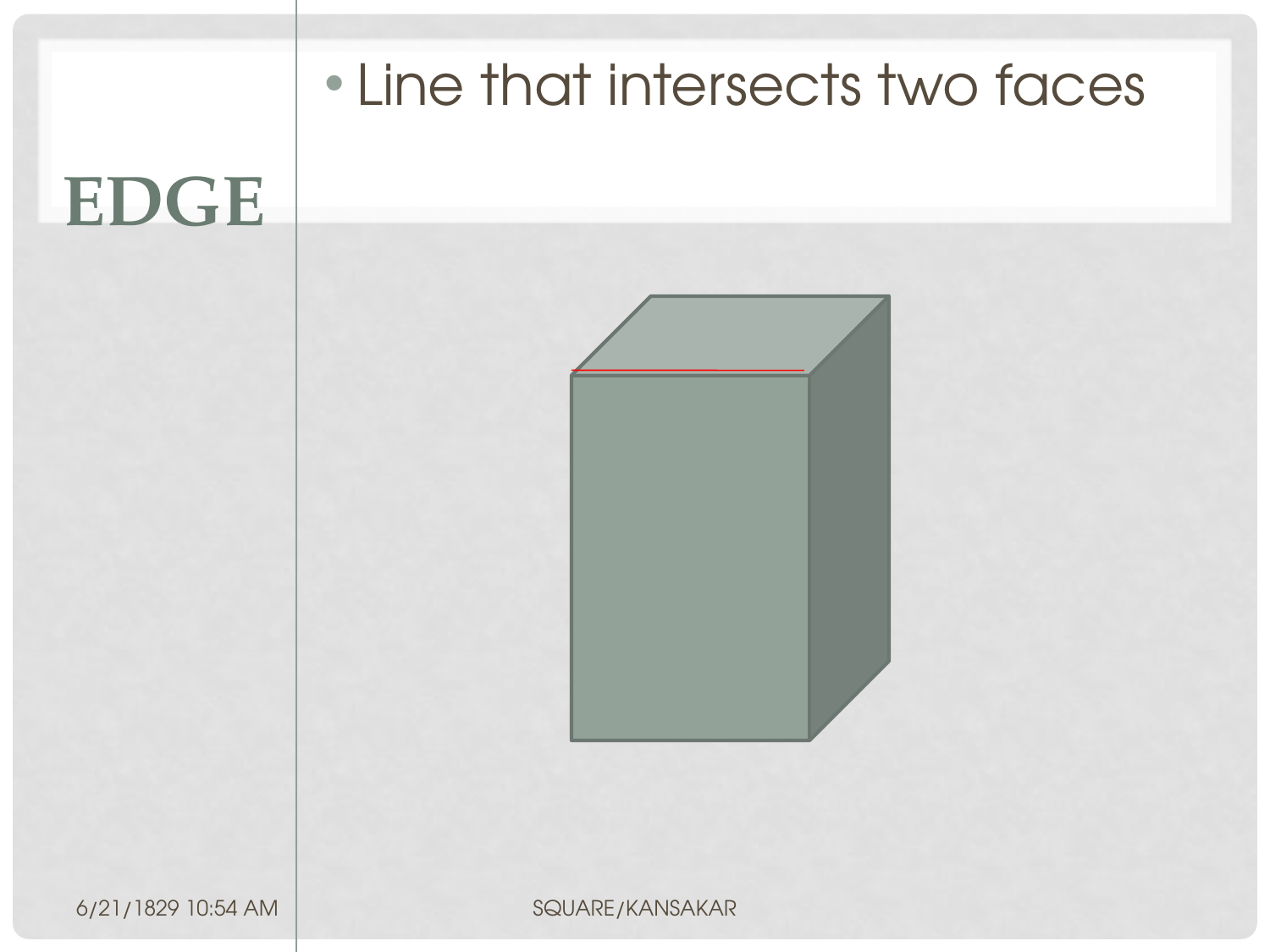

Line that intersects two faces
# Edge

6/21/1829 10:54 AM
SQUARE/KANSAKAR